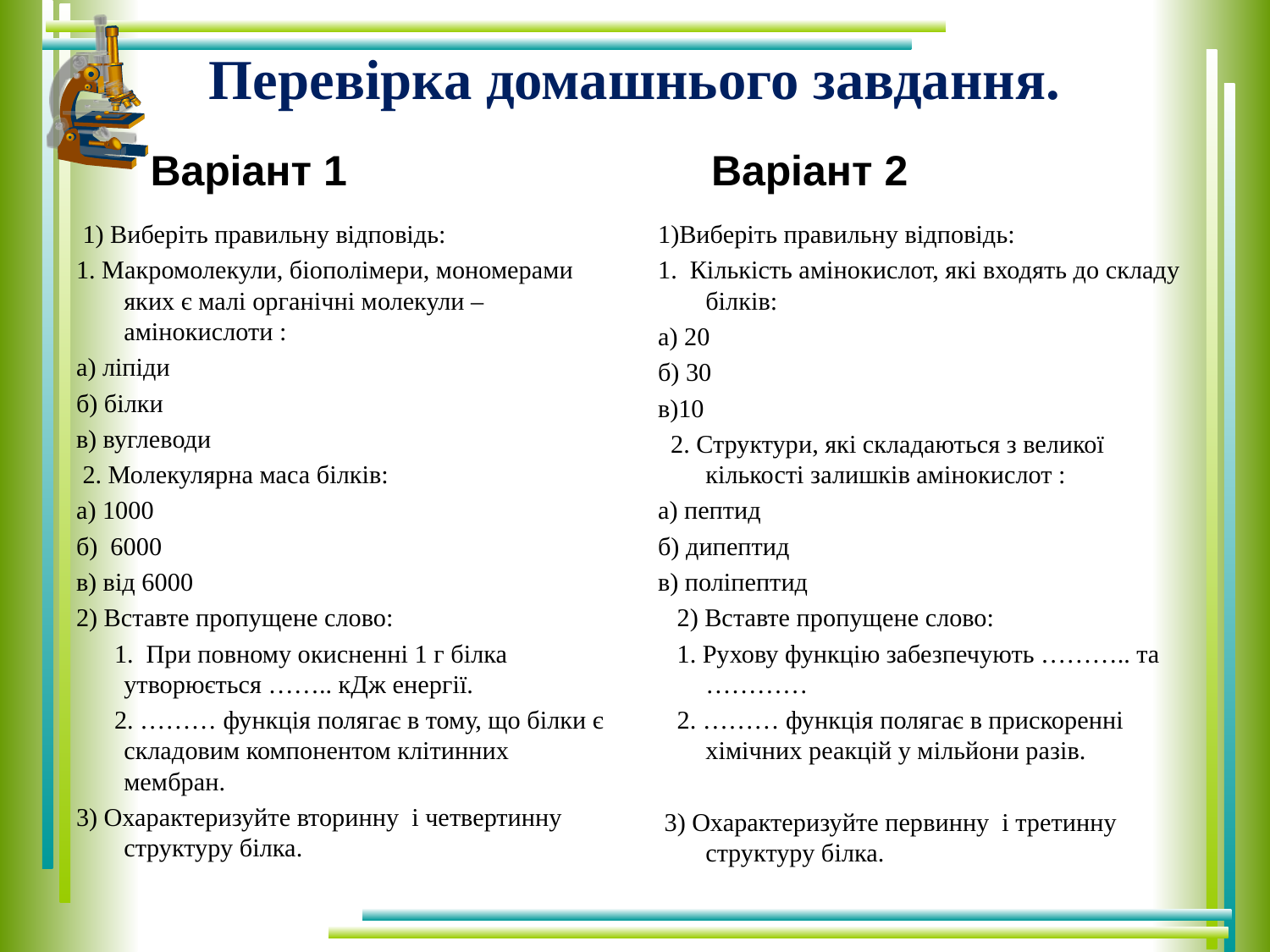

# Перевірка домашнього завдання.
Варіант 1
Варіант 2
 1) Виберіть правильну відповідь:
1. Макромолекули, біополімери, мономерами яких є малі органічні молекули – амінокислоти :
а) ліпіди
б) білки
в) вуглеводи
 2. Молекулярна маса білків:
а) 1000
б)  6000
в) від 6000
2) Вставте пропущене слово:
      1.  При повному окисненні 1 г білка утворюється …….. кДж енергії.
      2. ……… функція полягає в тому, що білки є складовим компонентом клітинних мембран.
3) Охарактеризуйте вторинну  і четвертинну структуру білка.
1)Виберіть правильну відповідь:
1.  Кількість амінокислот, які входять до складу білків:
а) 20
б) 30
в)10
  2. Структури, які складаються з великої кількості залишків амінокислот :
а) пептид
б) дипептид
в) поліпептид
   2) Вставте пропущене слово:
   1. Рухову функцію забезпечують ……….. та …………
   2. ……… функція полягає в прискоренні хімічних реакцій у мільйони разів.

 3) Охарактеризуйте первинну  і третинну структуру білка.